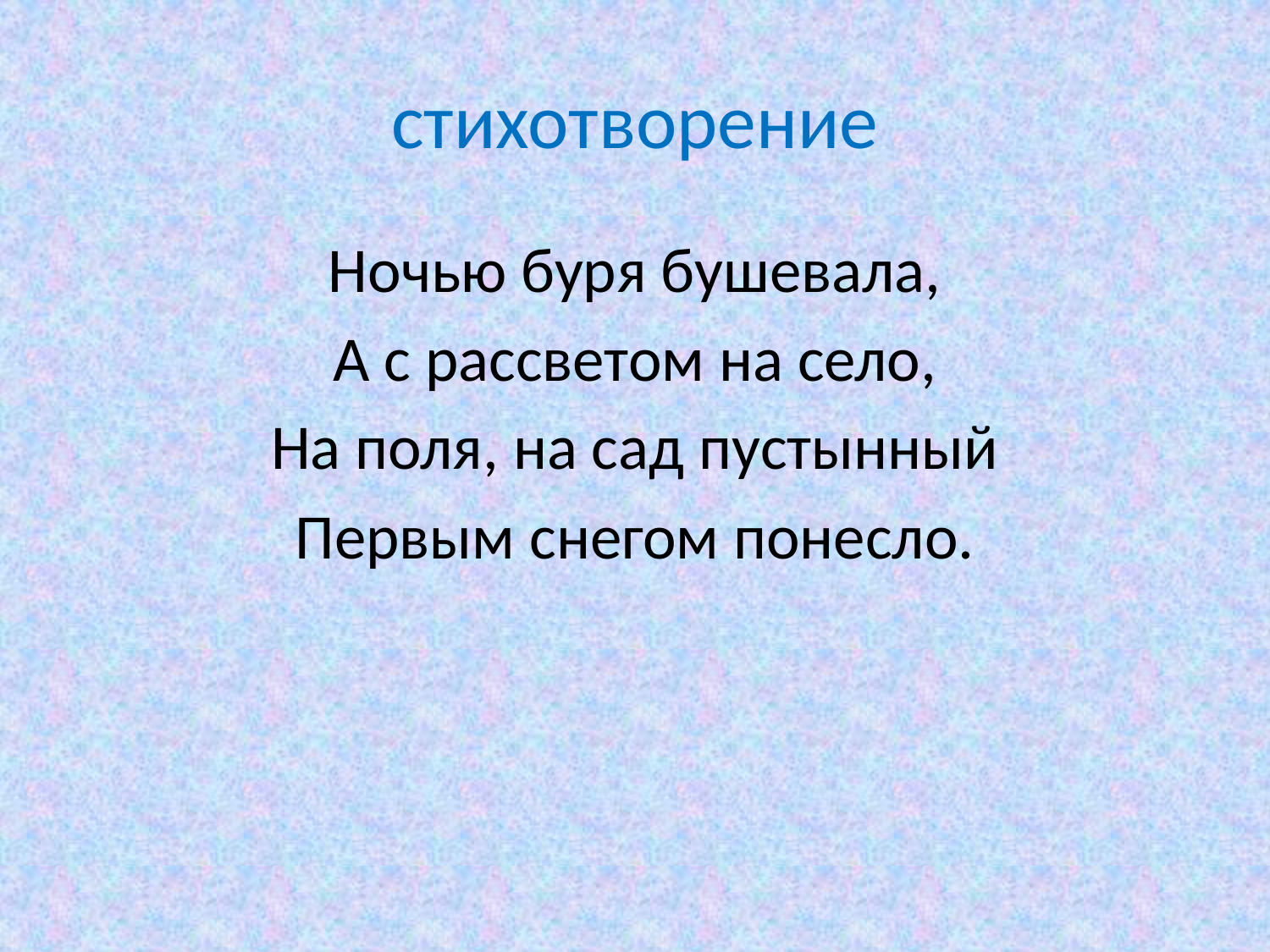

# стихотворение
Ночью буря бушевала,
А с рассветом на село,
На поля, на сад пустынный
Первым снегом понесло.